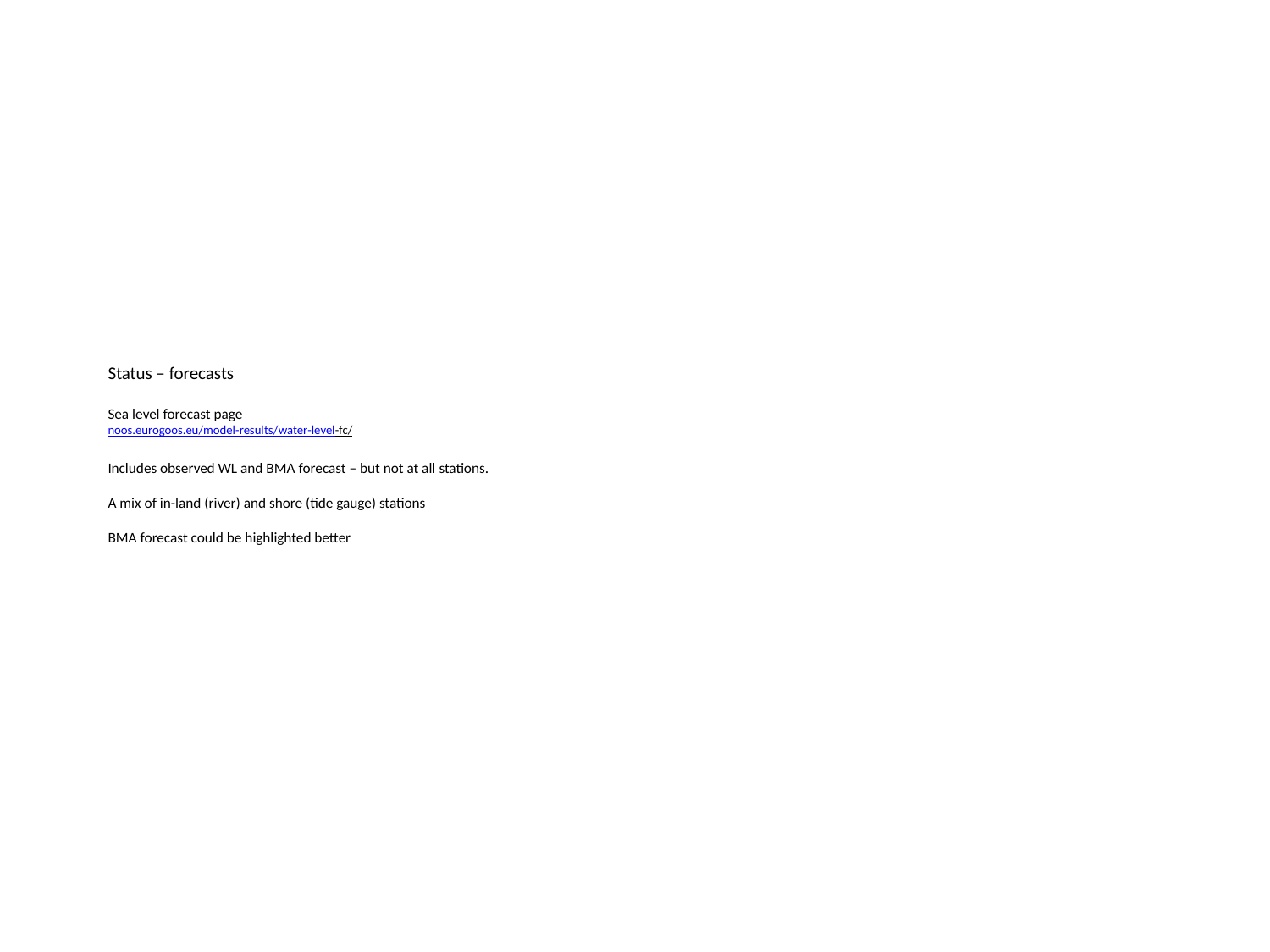

# Status – forecasts Sea level forecast page noos.eurogoos.eu/model-results/water-level-fc/ Includes observed WL and BMA forecast – but not at all stations. A mix of in-land (river) and shore (tide gauge) stations BMA forecast could be highlighted better